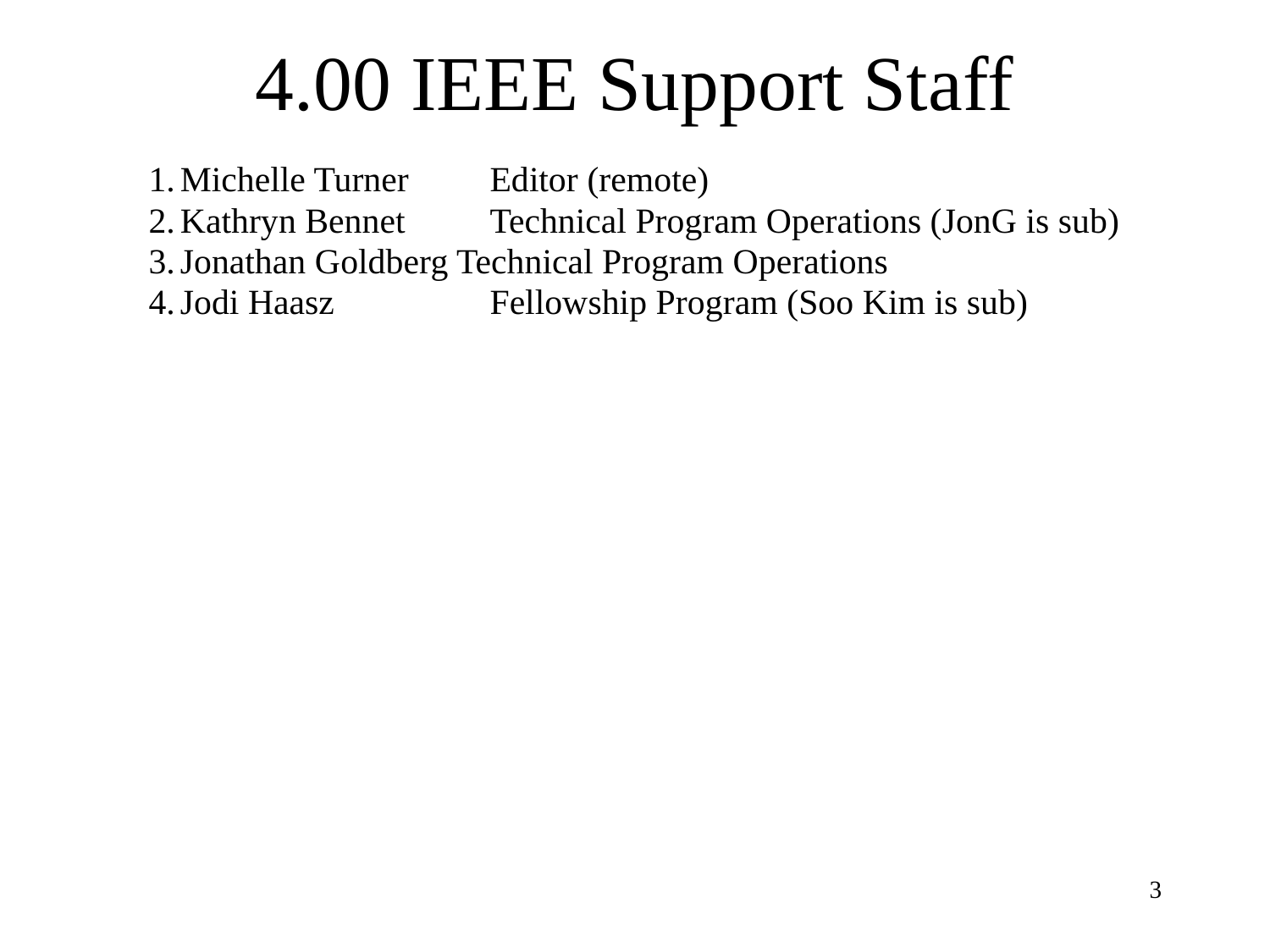

# 4.00 IEEE Support Staff
Michelle Turner	Editor (remote)
Kathryn Bennet	Technical Program Operations (JonG is sub)
Jonathan Goldberg Technical Program Operations
Jodi Haasz 	Fellowship Program (Soo Kim is sub)
3